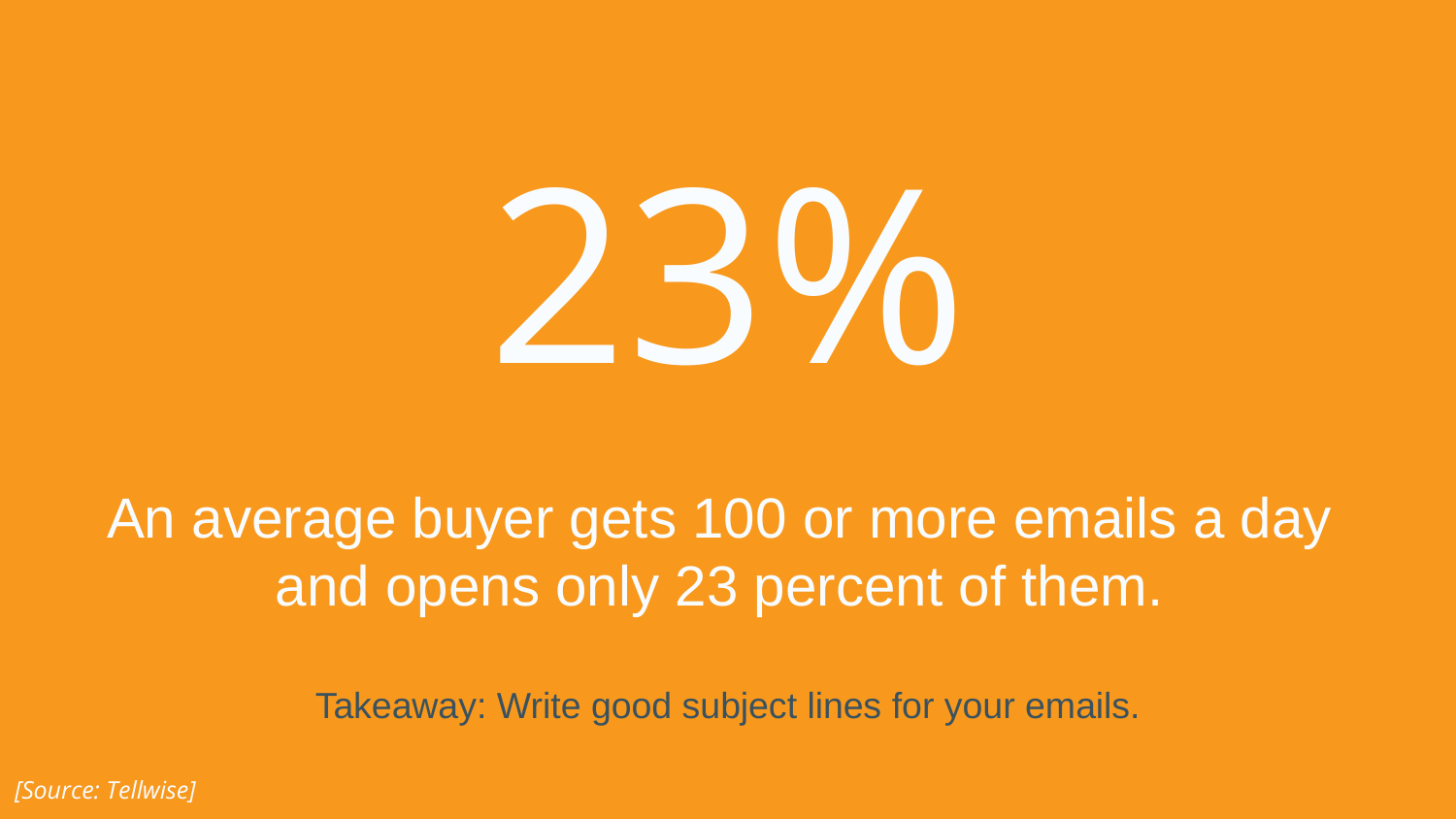

# 23%
An average buyer gets 100 or more emails a day
and opens only 23 percent of them.
Takeaway: Write good subject lines for your emails.
[Source: Tellwise]